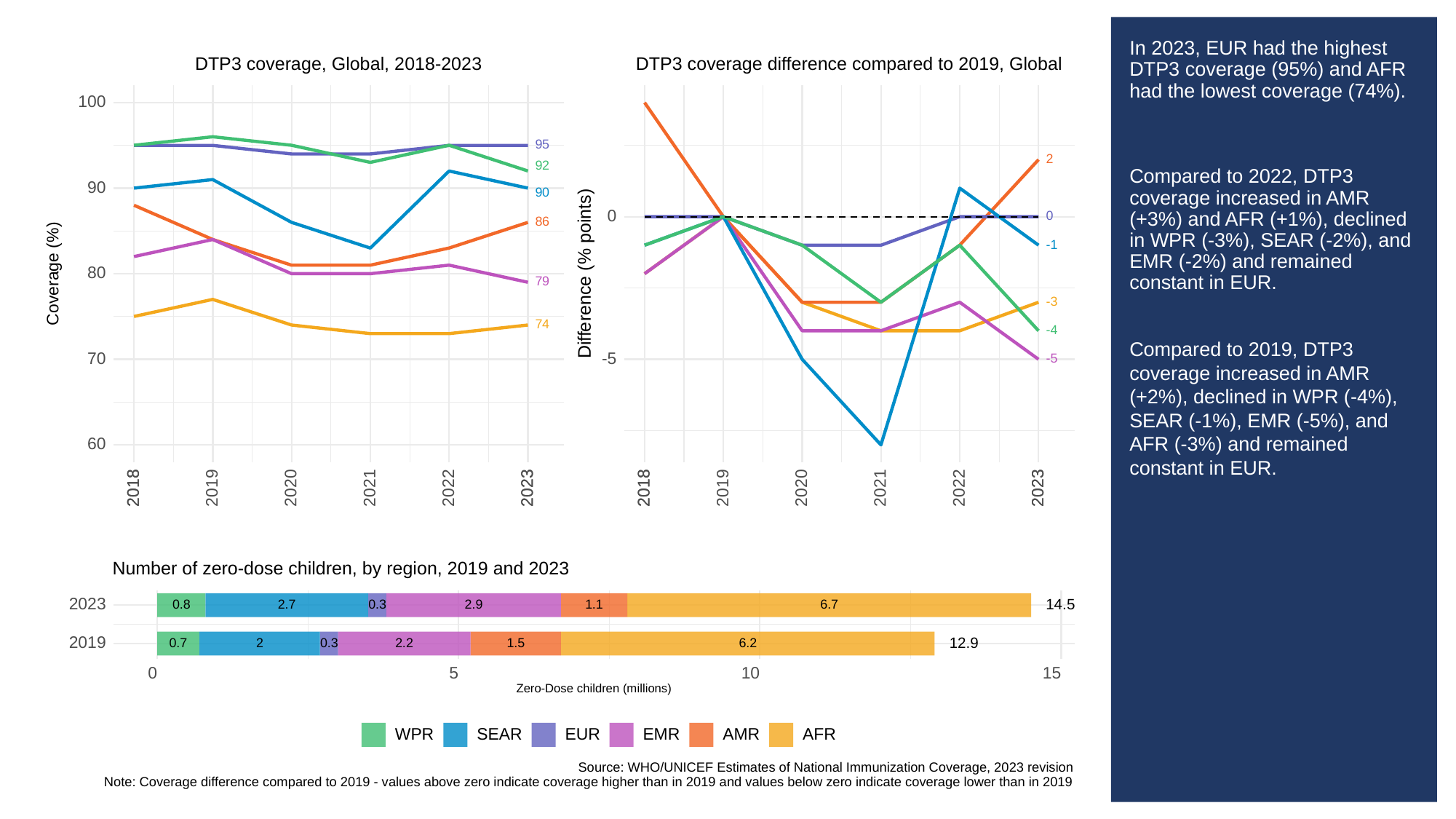

# In 2023, EUR had the highest DTP3 coverage (95%) and AFR had the lowest coverage (74%).

Compared to 2022, DTP3 coverage increased in AMR (+3%) and AFR (+1%), declined in WPR (-3%), SEAR (-2%), and EMR (-2%) and remained constant in EUR.

Compared to 2019, DTP3 coverage increased in AMR (+2%), declined in WPR (-4%), SEAR (-1%), EMR (-5%), and AFR (-3%) and remained constant in EUR.

DTP3 coverage, Global, 2018-2023
DTP3 coverage difference compared to 2019, Global

100

95

2
92

90

90

0
0

86

-1
Difference (% points)
Coverage (%)
80

79

-3

74
-4
70
-5
-5

60

2023
2023
2023
2023
2018
2018
2019
2020
2021
2022
2018
2018
2019
2020
2021
2022
Number of zero-dose children, by region, 2019 and 2023

2023
14.5
0.3
0.8
2.9
6.7
2.7
1.1

2019
12.9
0.3
0.7
1.5
6.2
2
2.2

0
10
15
5
Zero-Dose children (millions)

SEAR
EUR
WPR
EMR
AMR
AFR
Source: WHO/UNICEF Estimates of National Immunization Coverage, 2023 revision
Note: Coverage difference compared to 2019 - values above zero indicate coverage higher than in 2019 and values below zero indicate coverage lower than in 2019